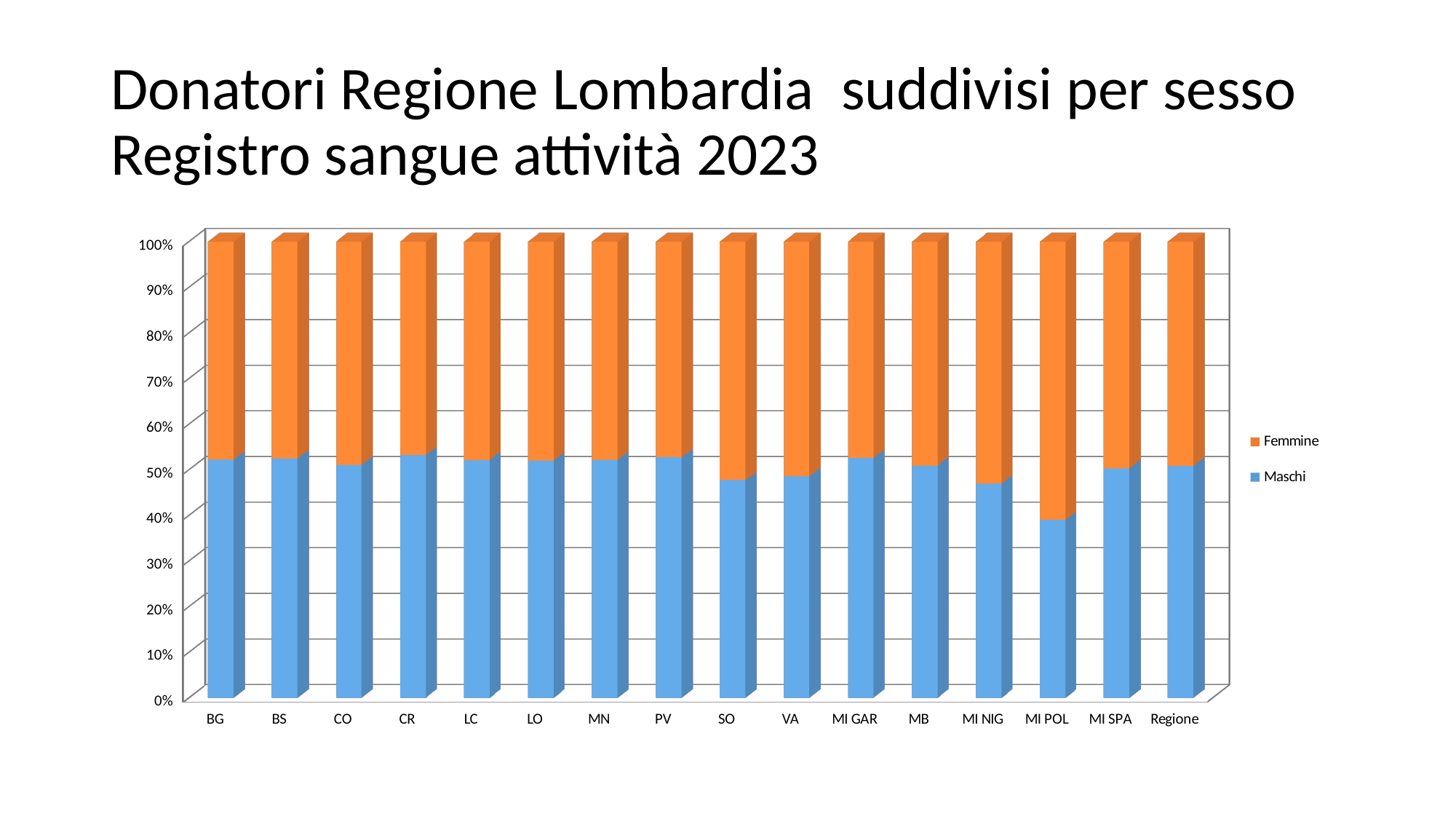

# Donatori Regione Lombardia  suddivisi per sesso Registro sangue attività 2023

[unsupported chart]